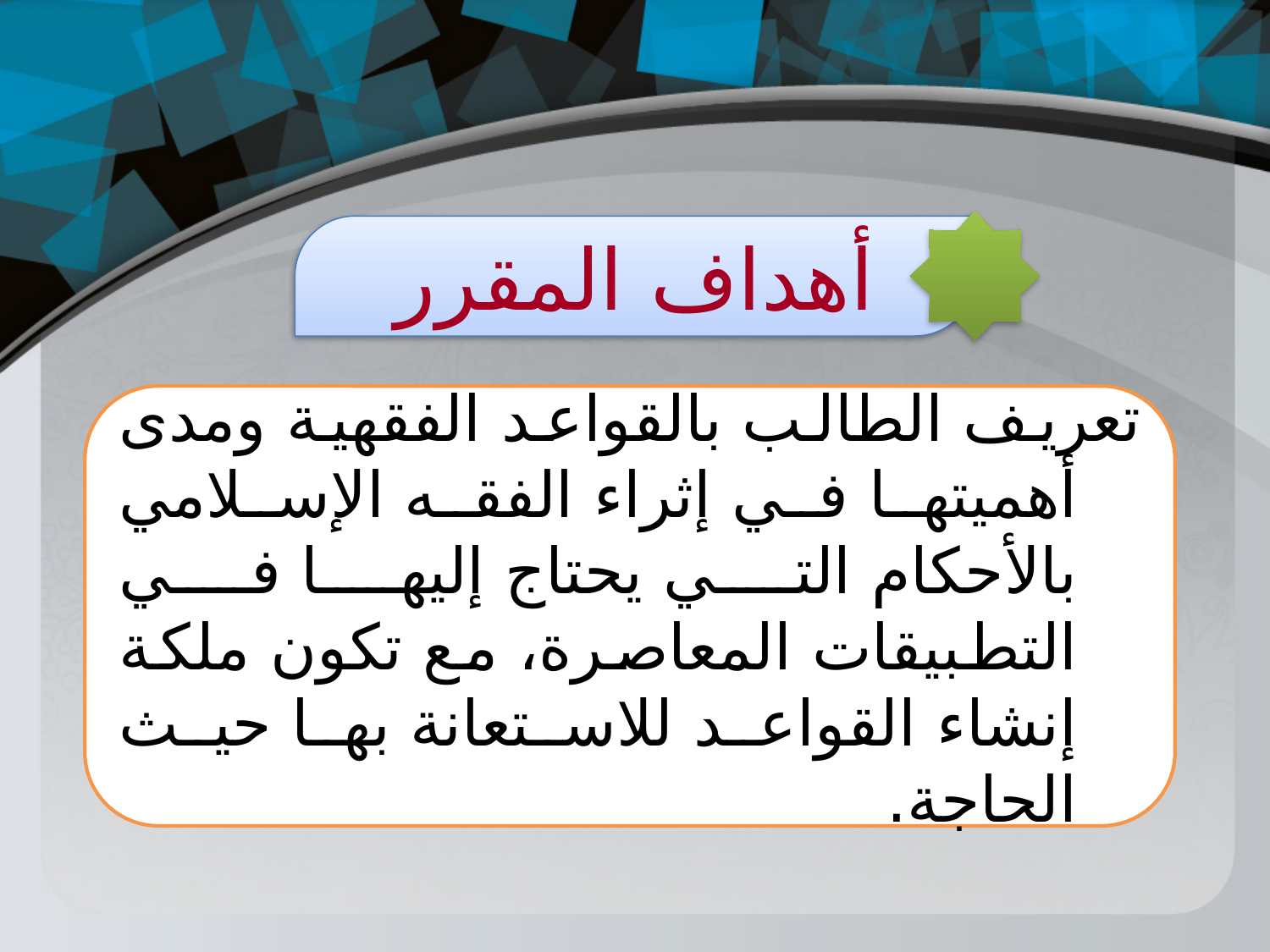

أهداف المقرر
تعريف الطالب بالقواعد الفقهية ومدى أهميتها في إثراء الفقه الإسلامي بالأحكام التي يحتاج إليها في التطبيقات المعاصرة، مع تكون ملكة إنشاء القواعد للاستعانة بها حيث الحاجة.